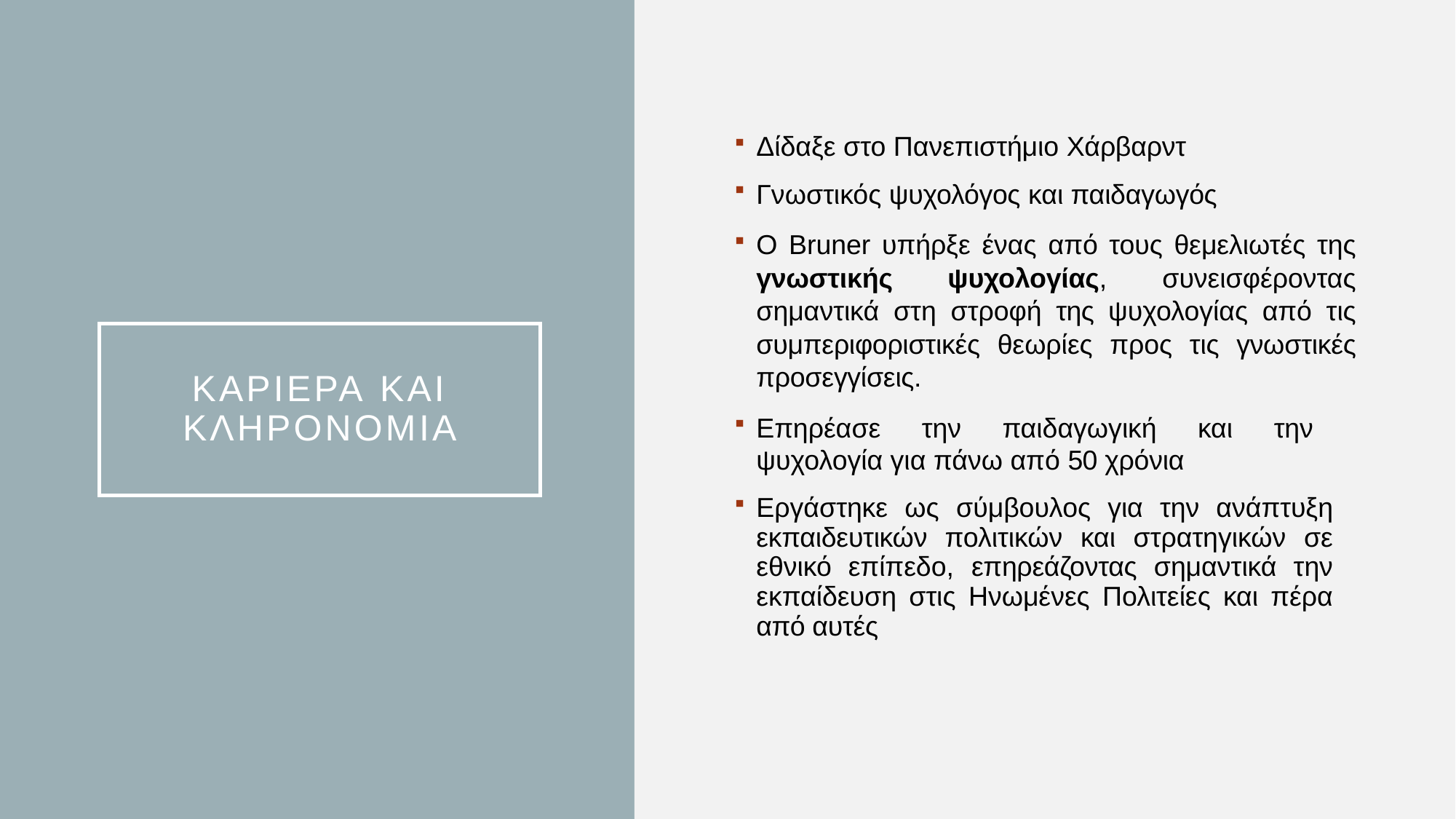

Δίδαξε στο Πανεπιστήμιο Χάρβαρντ
Γνωστικός ψυχολόγος και παιδαγωγός
Ο Bruner υπήρξε ένας από τους θεμελιωτές της γνωστικής ψυχολογίας, συνεισφέροντας σημαντικά στη στροφή της ψυχολογίας από τις συμπεριφοριστικές θεωρίες προς τις γνωστικές προσεγγίσεις.
Επηρέασε την παιδαγωγική και την ψυχολογία για πάνω από 50 χρόνια
Εργάστηκε ως σύμβουλος για την ανάπτυξη εκπαιδευτικών πολιτικών και στρατηγικών σε εθνικό επίπεδο, επηρεάζοντας σημαντικά την εκπαίδευση στις Ηνωμένες Πολιτείες και πέρα από αυτές

# Καριερα και κληρονομια